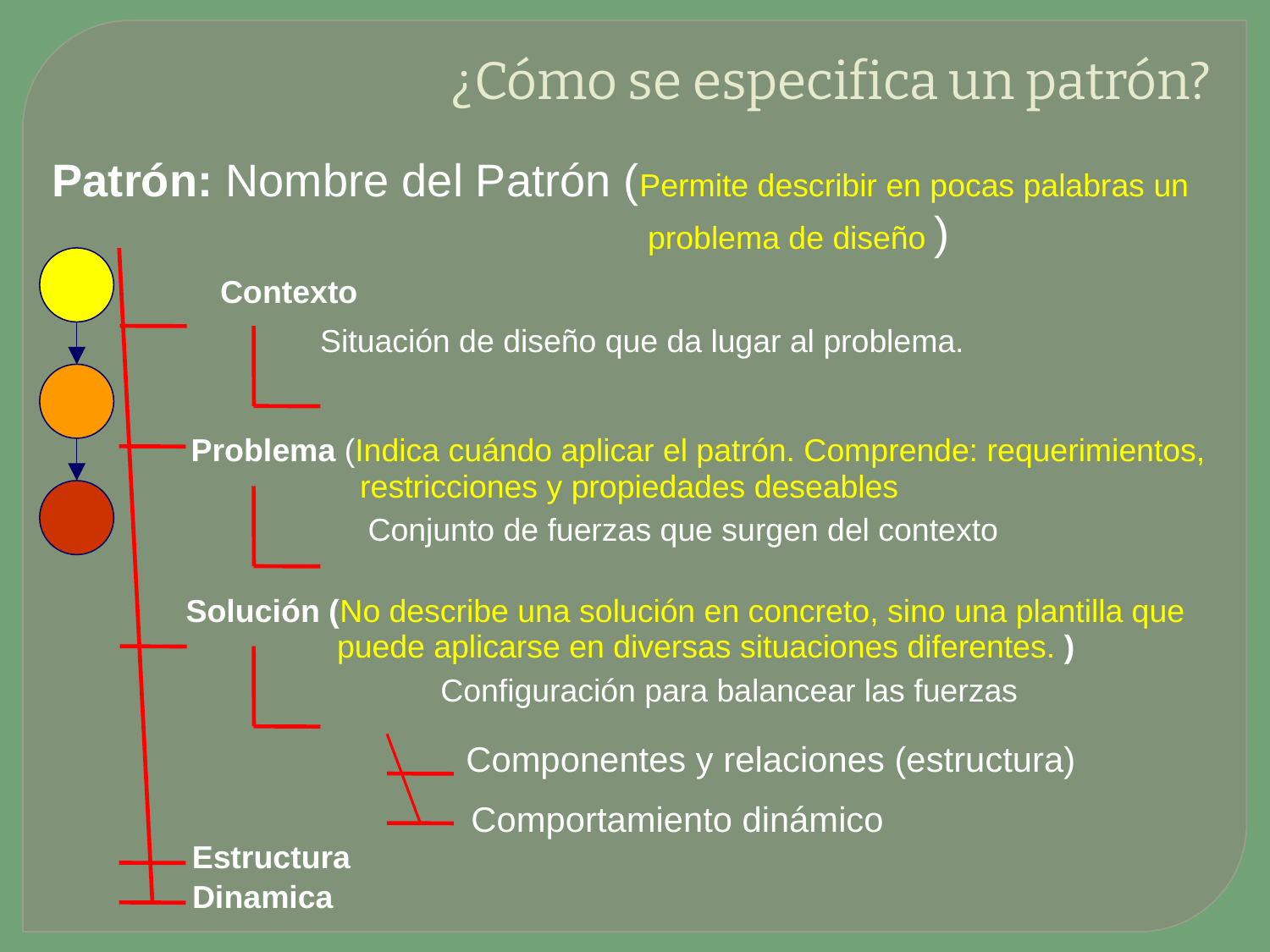

¿Cómo se especifica un patrón?
Patrón: Nombre del Patrón (Permite describir en pocas palabras un
                                                                   problema de diseño )

Contexto
Situación de diseño que da lugar al problema.

Problema (Indica cuándo aplicar el patrón. Comprende: requerimientos,
                   restricciones y propiedades deseables

Conjunto de fuerzas que surgen del contexto

Solución (No describe una solución en concreto, sino una plantilla que
                 puede aplicarse en diversas situaciones diferentes. )

Configuración para balancear las fuerzas

Componentes y relaciones (estructura)

Comportamiento dinámico

Estructura

Dinamica